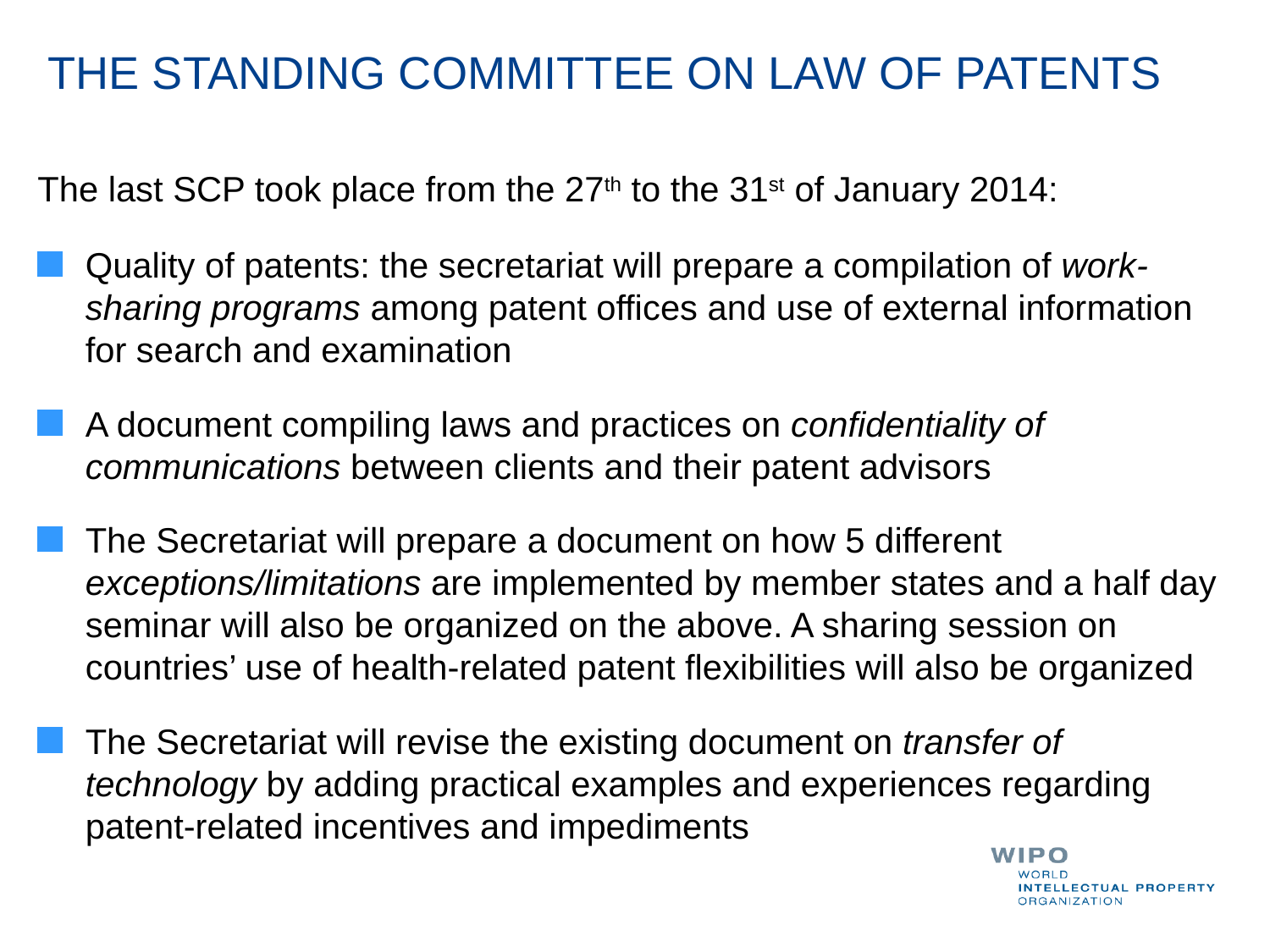

# THE STANDING COMMITTEE ON LAW OF PATENTS
The last SCP took place from the 27th to the 31st of January 2014:

Quality of patents: the secretariat will prepare a compilation of work-sharing programs among patent offices and use of external information for search and examination

A document compiling laws and practices on confidentiality of communications between clients and their patent advisors

The Secretariat will prepare a document on how 5 different exceptions/limitations are implemented by member states and a half day seminar will also be organized on the above. A sharing session on countries’ use of health-related patent flexibilities will also be organized

The Secretariat will revise the existing document on transfer of technology by adding practical examples and experiences regarding patent-related incentives and impediments